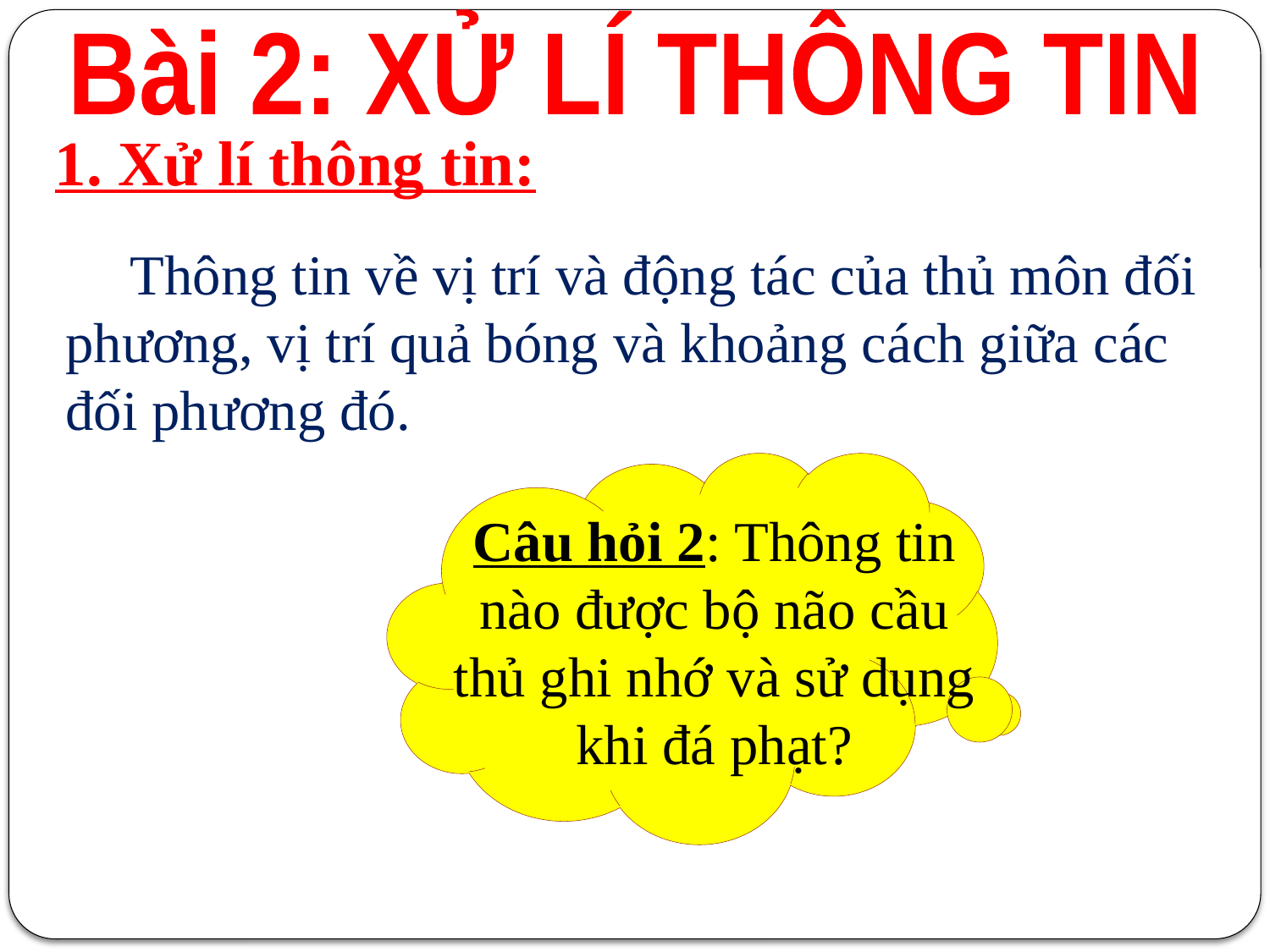

Bài 2: XỬ LÍ THÔNG TIN
1. Xử lí thông tin:
Thông tin về vị trí và động tác của thủ môn đối phương, vị trí quả bóng và khoảng cách giữa các đối phương đó.

Câu hỏi 2: Thông tin nào được bộ não cầu thủ ghi nhớ và sử dụng khi đá phạt?